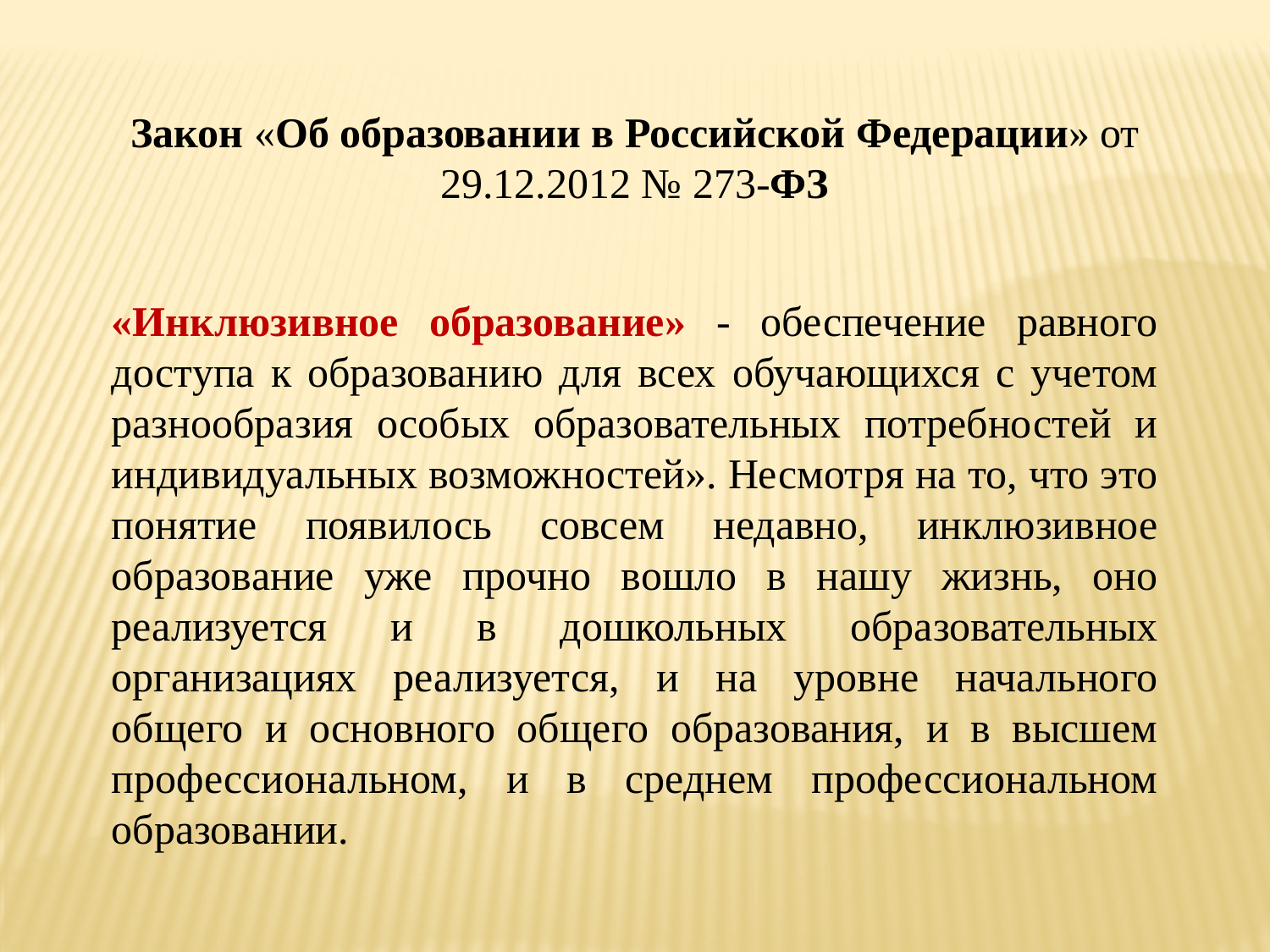

Закон «Об образовании в Российской Федерации» от 29.12.2012 № 273-ФЗ
«Инклюзивное образование» - обеспечение равного доступа к образованию для всех обучающихся с учетом разнообразия особых образовательных потребностей и индивидуальных возможностей». Несмотря на то, что это понятие появилось совсем недавно, инклюзивное образование уже прочно вошло в нашу жизнь, оно реализуется и в дошкольных образовательных организациях реализуется, и на уровне начального общего и основного общего образования, и в высшем профессиональном, и в среднем профессиональном образовании.